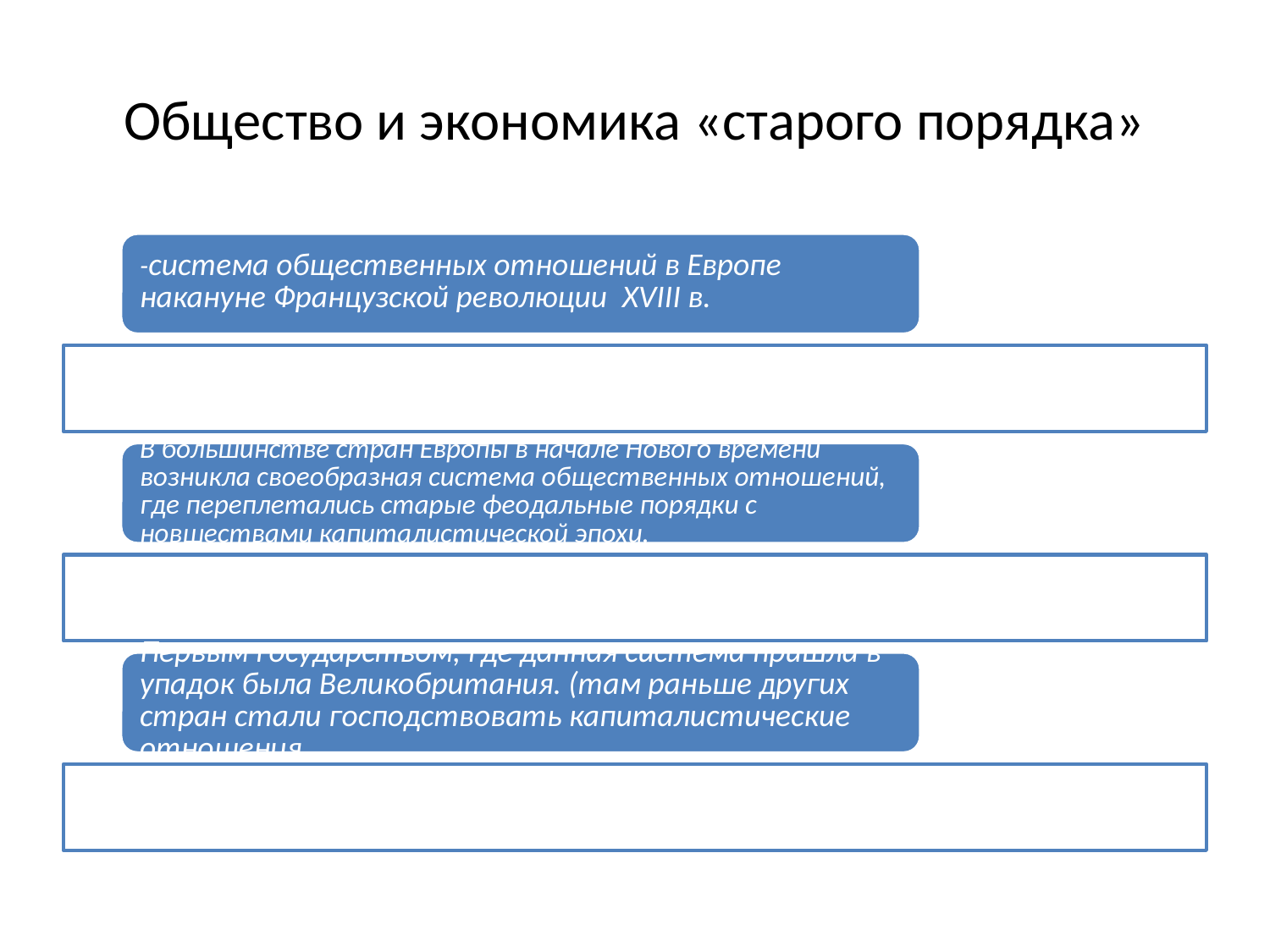

# Общество и экономика «старого порядка»
-система общественных отношений в Европе накануне Французской революции  XVIII в.
В большинстве стран Европы в начале Нового времени возникла своеобразная система общественных отношений, где переплетались старые феодальные порядки с новшествами капиталистической эпохи.
Первым государством, где данная система пришла в упадок была Великобритания. (там раньше других стран стали господствовать капиталистические отношения.